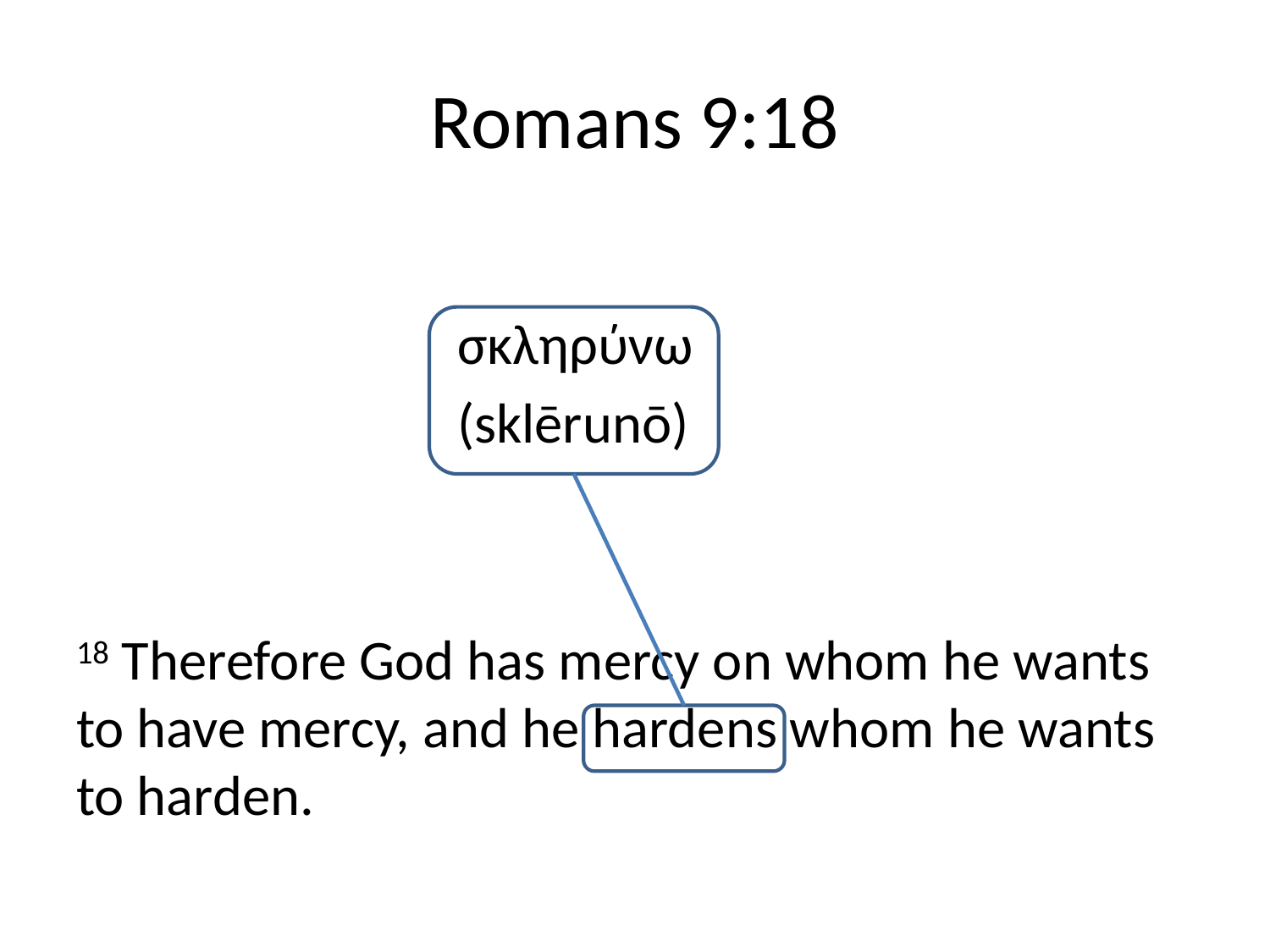

# Romans 9:18

			σκληρύνω
			(sklērunō)

18 Therefore God has mercy on whom he wants to have mercy, and he hardens whom he wants to harden.